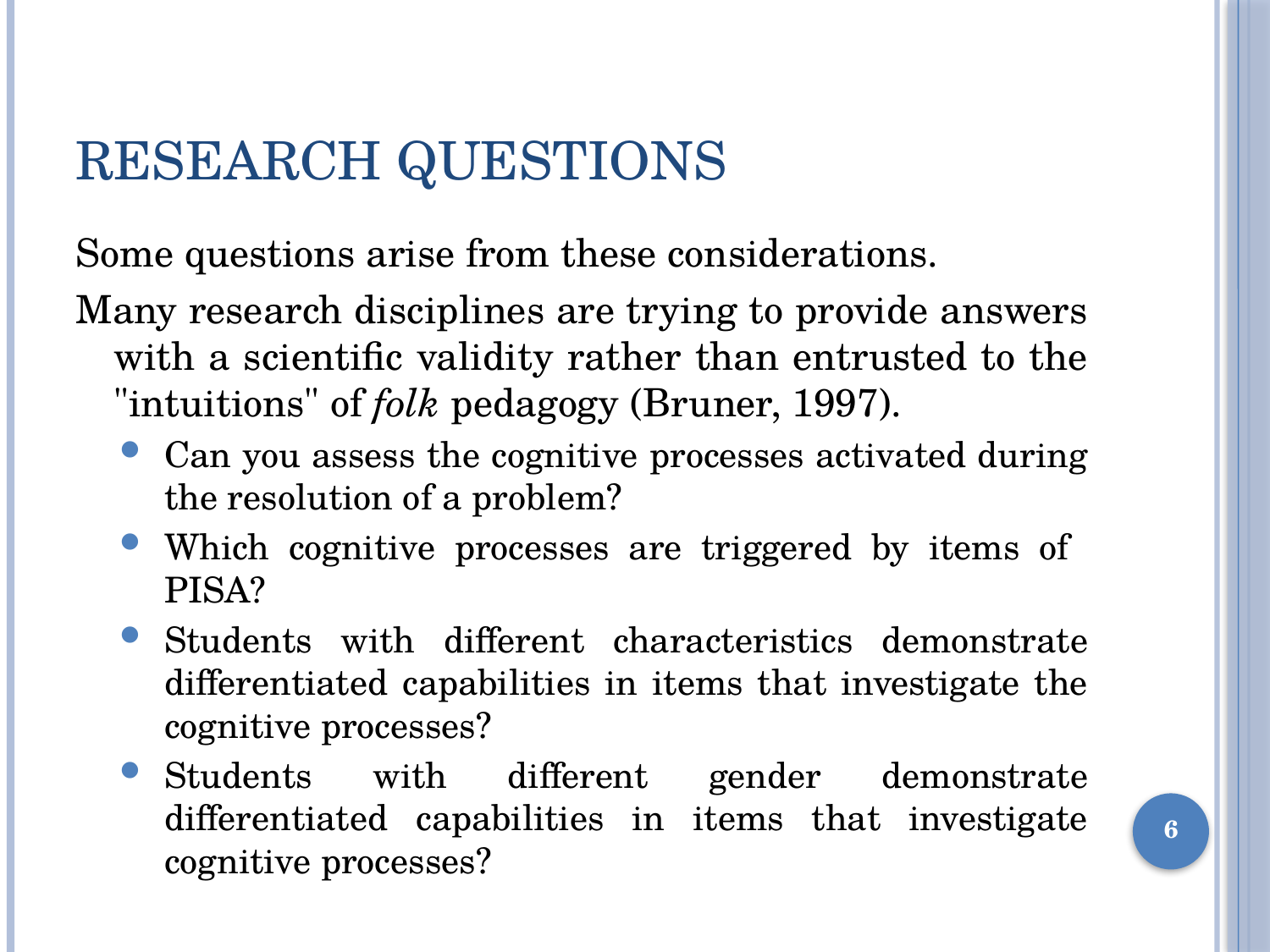

# Research Questions
Some questions arise from these considerations.
Many research disciplines are trying to provide answers with a scientific validity rather than entrusted to the "intuitions" of folk pedagogy (Bruner, 1997).
Can you assess the cognitive processes activated during the resolution of a problem?
Which cognitive processes are triggered by items of  PISA?
Students with different characteristics demonstrate differentiated capabilities in items that investigate the cognitive processes?
Students with different gender demonstrate differentiated capabilities in items that investigate cognitive processes?

6